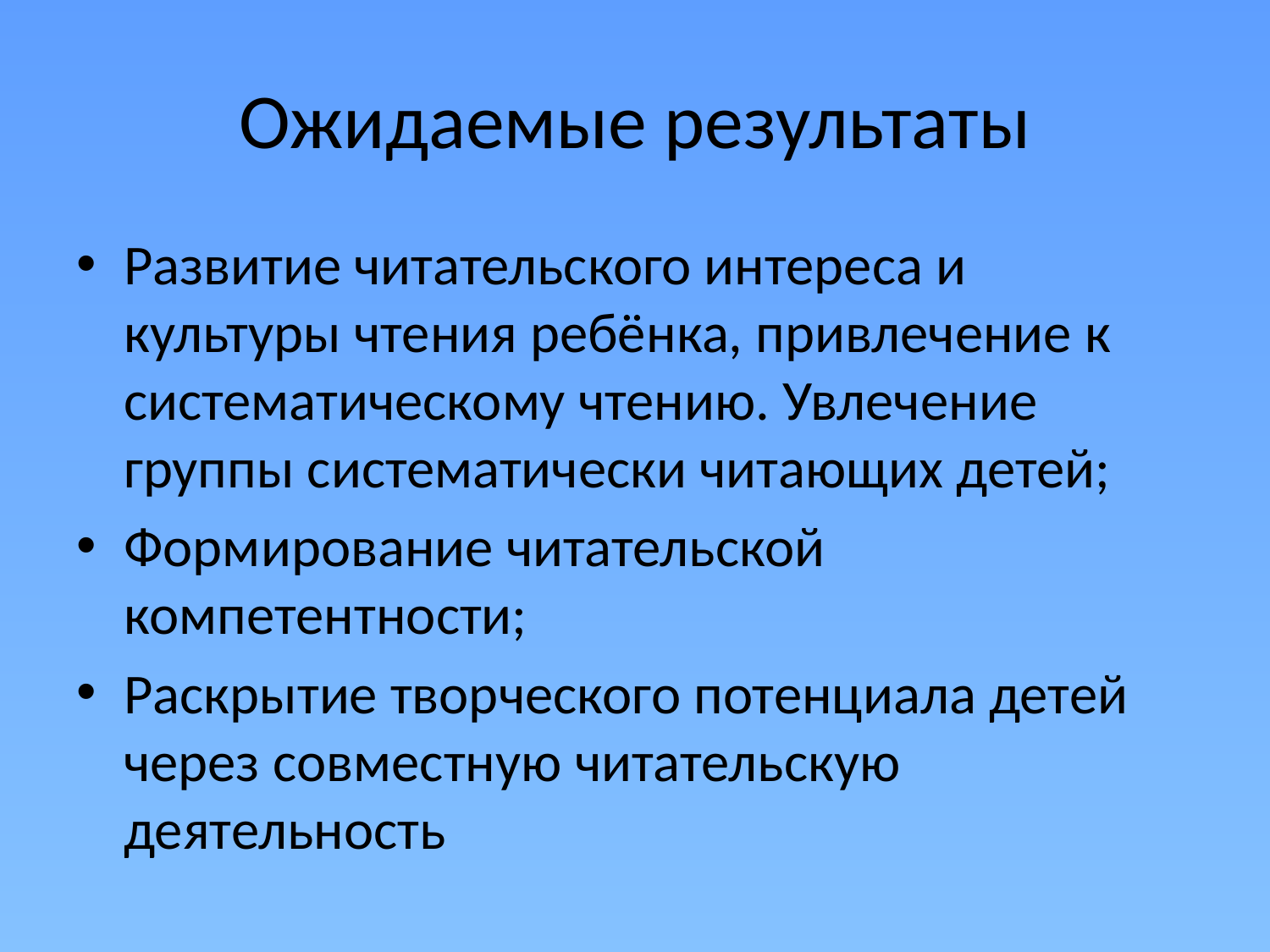

# Ожидаемые результаты
Развитие читательского интереса и культуры чтения ребёнка, привлечение к систематическому чтению. Увлечение группы систематически читающих детей;
Формирование читательской компетентности;
Раскрытие творческого потенциала детей через совместную читательскую деятельность